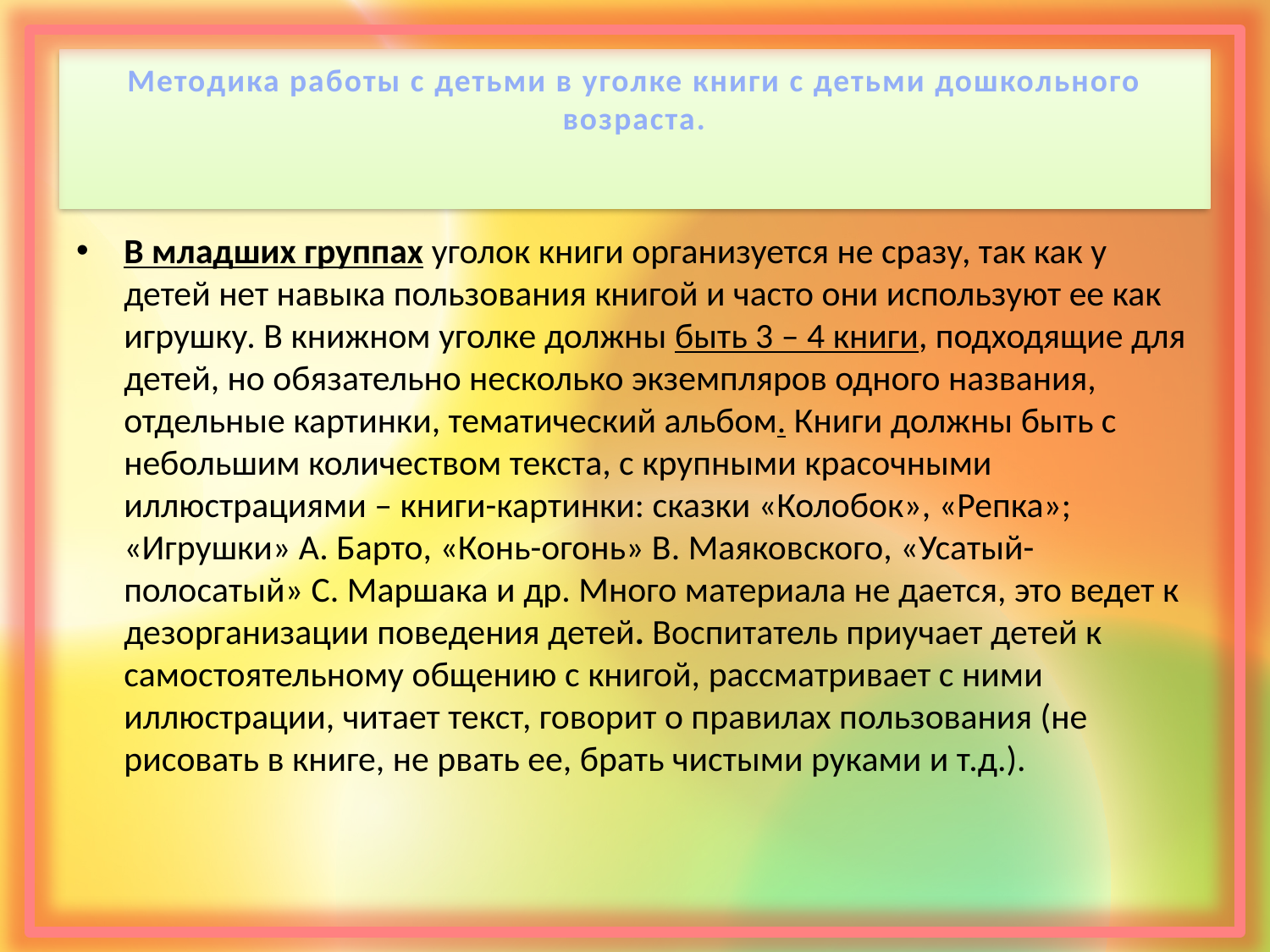

# Методика работы с детьми в уголке книги с детьми дошкольного возраста.
В младших группах уголок книги организуется не сразу, так как у детей нет навыка пользования книгой и часто они используют ее как игрушку. В книжном уголке должны быть 3 – 4 книги, подходящие для детей, но обязательно несколько экземпляров одного названия, отдельные картинки, тематический альбом. Книги должны быть с небольшим количеством текста, с крупными красочными иллюстрациями – книги-картинки: сказки «Колобок», «Репка»; «Игрушки» А. Барто, «Конь-огонь» В. Маяковского, «Усатый-полосатый» С. Маршака и др. Много материала не дается, это ведет к дезорганизации поведения детей. Воспитатель приучает детей к самостоятельному общению с книгой, рассматривает с ними иллюстрации, читает текст, говорит о правилах пользования (не рисовать в книге, не рвать ее, брать чистыми руками и т.д.).